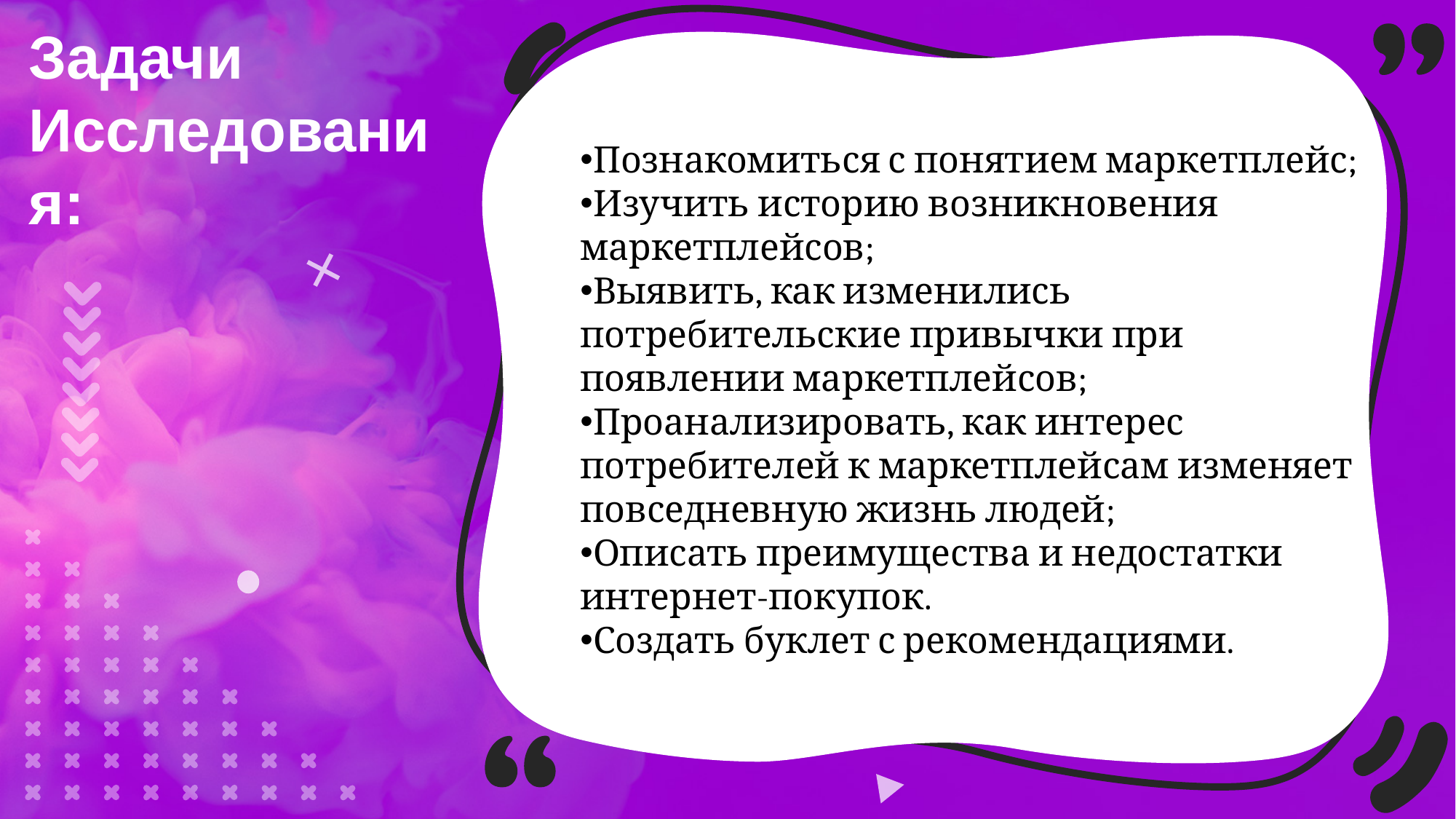

Задачи Исследования:
Познакомиться с понятием маркетплейс;
Изучить историю возникновения маркетплейсов;
Выявить, как изменились потребительские привычки при появлении маркетплейсов;
Проанализировать, как интерес потребителей к маркетплейсам изменяет повседневную жизнь людей;
Описать преимущества и недостатки интернет-покупок.
Создать буклет с рекомендациями.